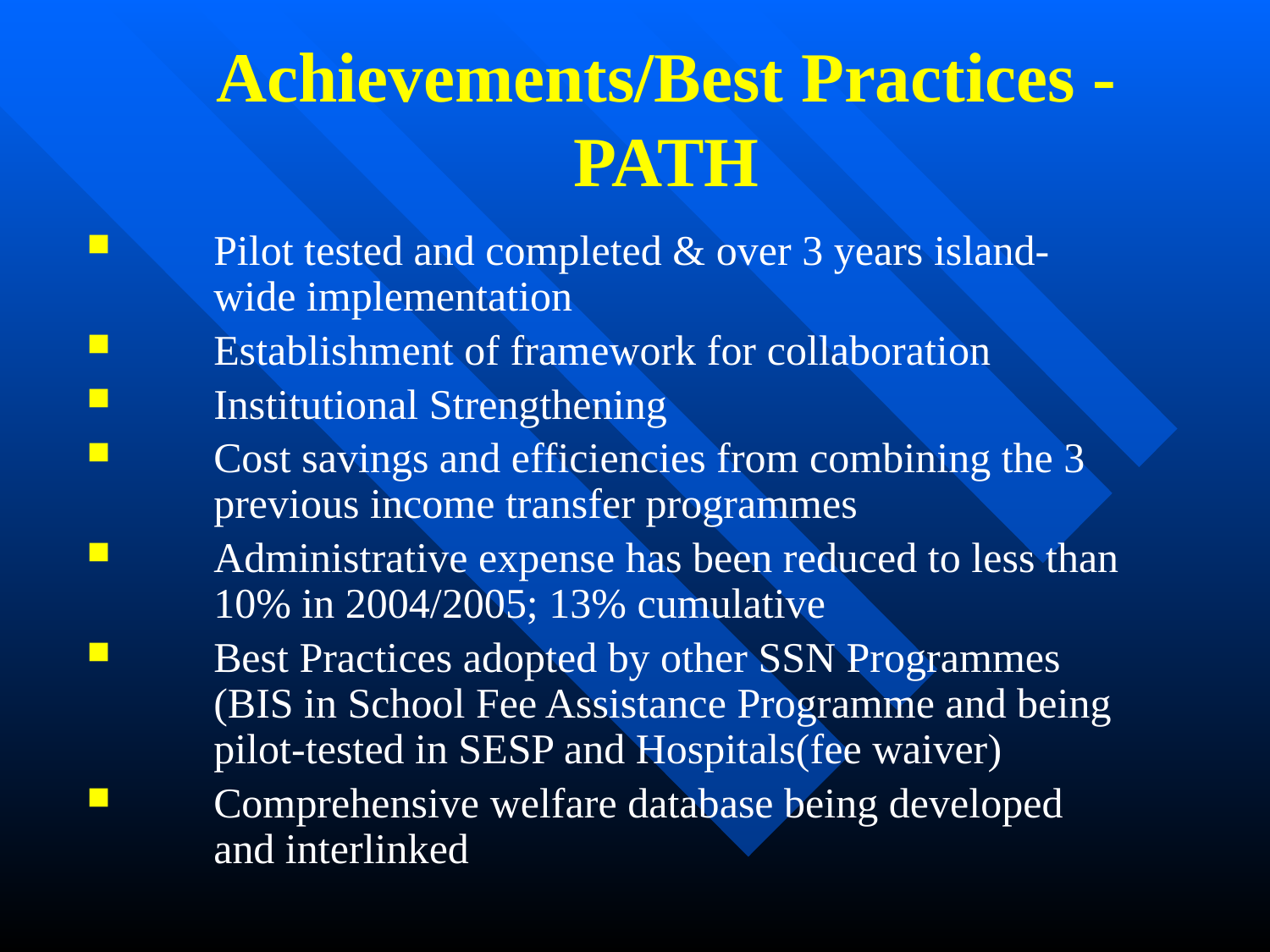

# Achievements/Best Practices - PATH
Pilot tested and completed & over 3 years island-wide implementation
Establishment of framework for collaboration
Institutional Strengthening
Cost savings and efficiencies from combining the 3 previous income transfer programmes
Administrative expense has been reduced to less than 10% in 2004/2005; 13% cumulative
Best Practices adopted by other SSN Programmes (BIS in School Fee Assistance Programme and being pilot-tested in SESP and Hospitals(fee waiver)
Comprehensive welfare database being developed and interlinked